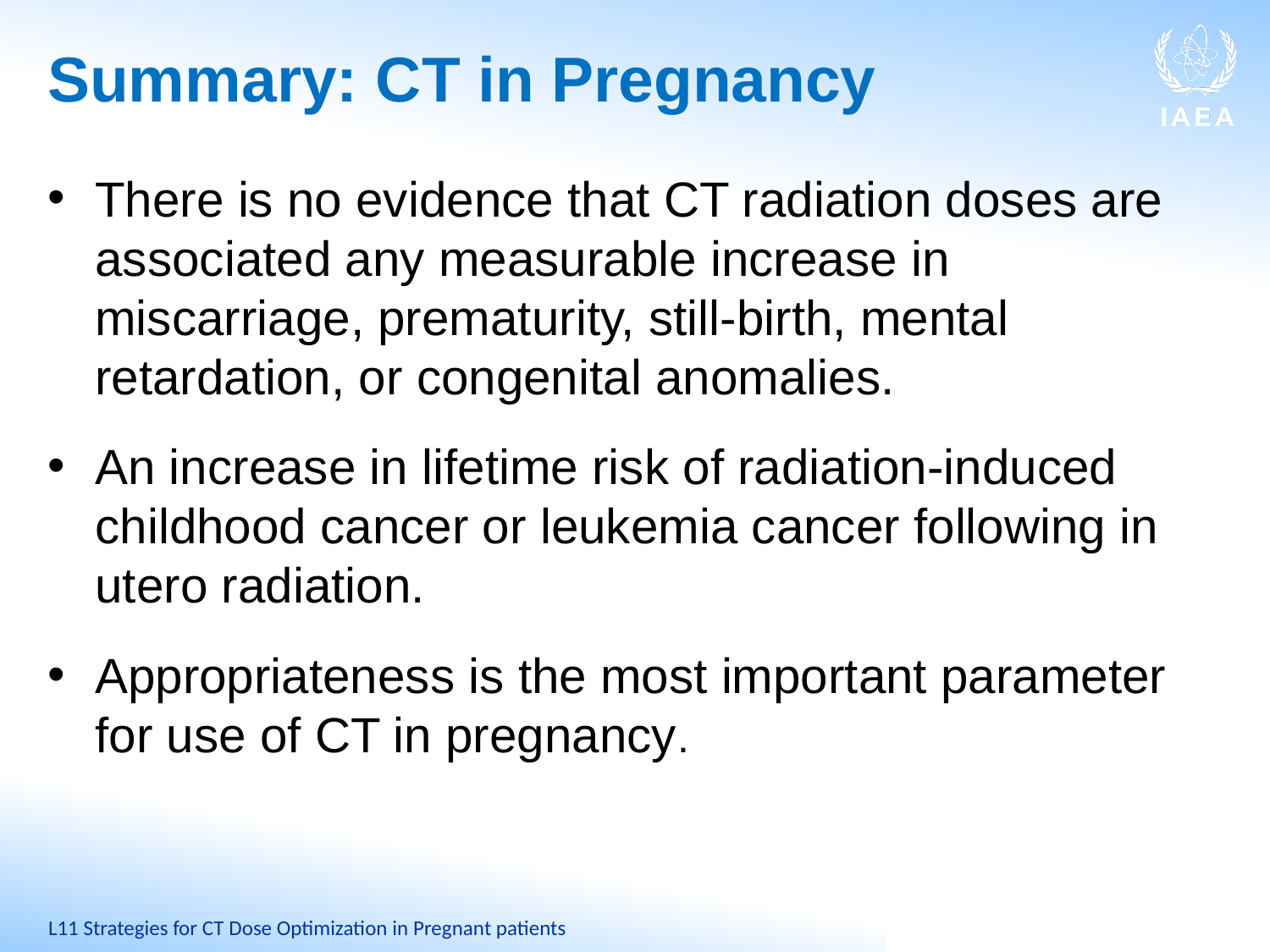

# Summary: CT in Pregnancy
There is no evidence that CT radiation doses are associated any measurable increase in miscarriage, prematurity, still-birth, mental retardation, or congenital anomalies.
An increase in lifetime risk of radiation-induced childhood cancer or leukemia cancer following in utero radiation.
Appropriateness is the most important parameter for use of CT in pregnancy.